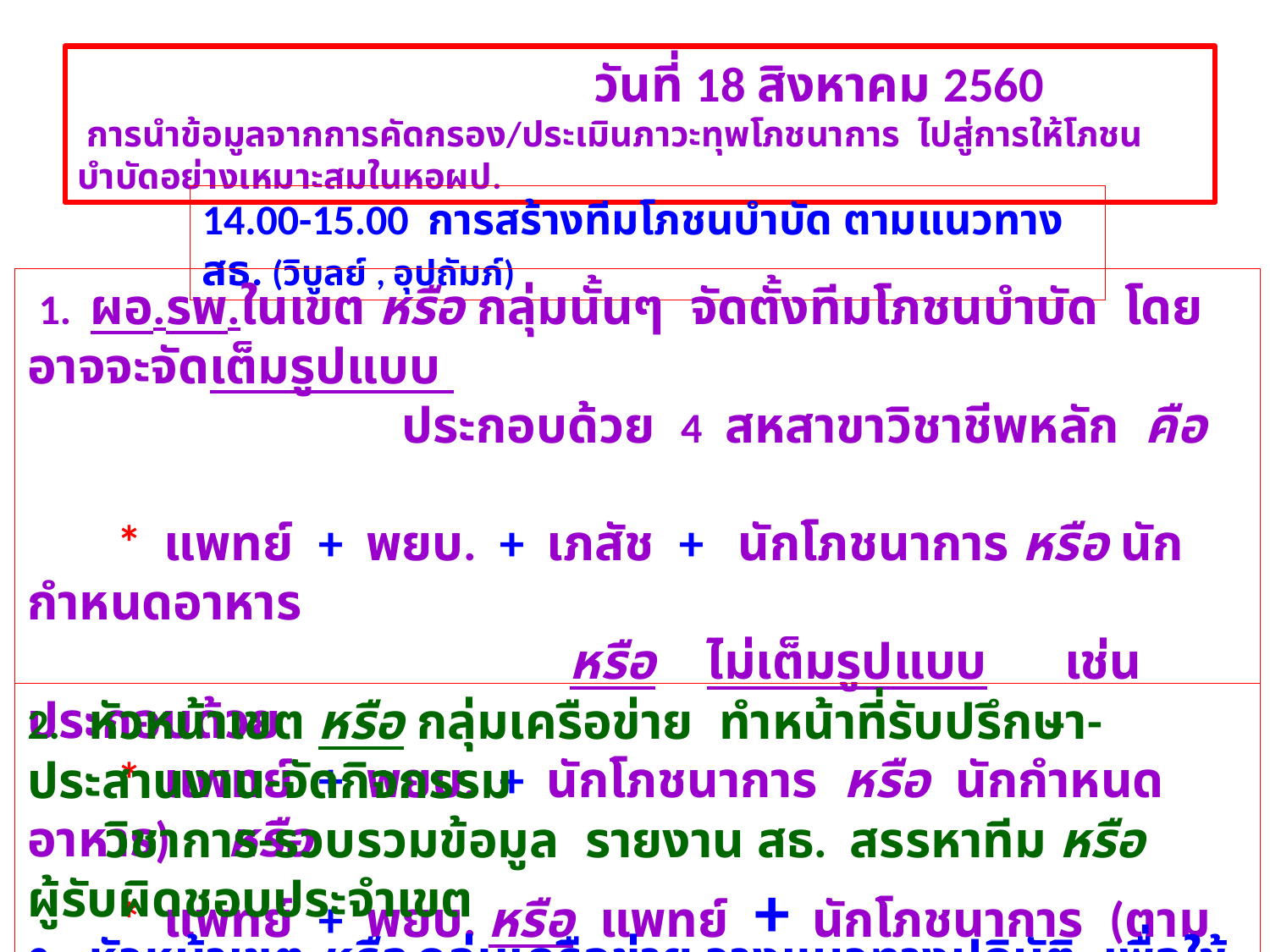

วันที่ 18 สิงหาคม 2560
 การนำข้อมูลจากการคัดกรอง/ประเมินภาวะทุพโภชนาการ  ไปสู่การให้โภชนบำบัดอย่างเหมาะสมในหอผป.
14.00-15.00  การสร้างทีมโภชนบำบัด ตามแนวทาง สธ. (วิบูลย์ , อุปถัมภ์)
 1.  ผอ.รพ.ในเขต หรือ กลุ่มนั้นๆ  จัดตั้งทีมโภชนบำบัด  โดยอาจจะจัดเต็มรูปแบบ
                             ประกอบด้วย  4  สหสาขาวิชาชีพหลัก  คือ
        *  แพทย์  +  พยบ.  +  เภสัช  +   นักโภชนาการ หรือ นักกำหนดอาหาร
                                          หรือ    ไม่เต็มรูปแบบ      เช่น ประกอบด้วย
        *  แพทย์  +  พยบ.  +  นักโภชนาการ  หรือ  นักกำหนดอาหาร)     หรือ
        *  แพทย์  +  พยบ. หรือ  แพทย์  +  นักโภชนาการ  (ตามแต่สภาวการณ์)
2.   หัวหน้าเขต หรือ กลุ่มเครือข่าย  ทำหน้าที่รับปรึกษา-ประสานงาน-จัดกิจกรรม
      วิชาการ-รวบรวมข้อมูล  รายงาน สธ.  สรรหาทีม หรือ ผู้รับผิดชอบประจำเขต
3.   หัวหน้าเขต หรือ กลุ่มเครือข่าย วางแนวทางปฏิบัติ  เพื่อใช้ทรัพยากรร่วมกัน
4.   หัวหน้าเขต จัดรวบรวมผลการปฏิบัติ  เพื่อเป็นข้อมูลรวมของ เขต หรือ ประเทศ